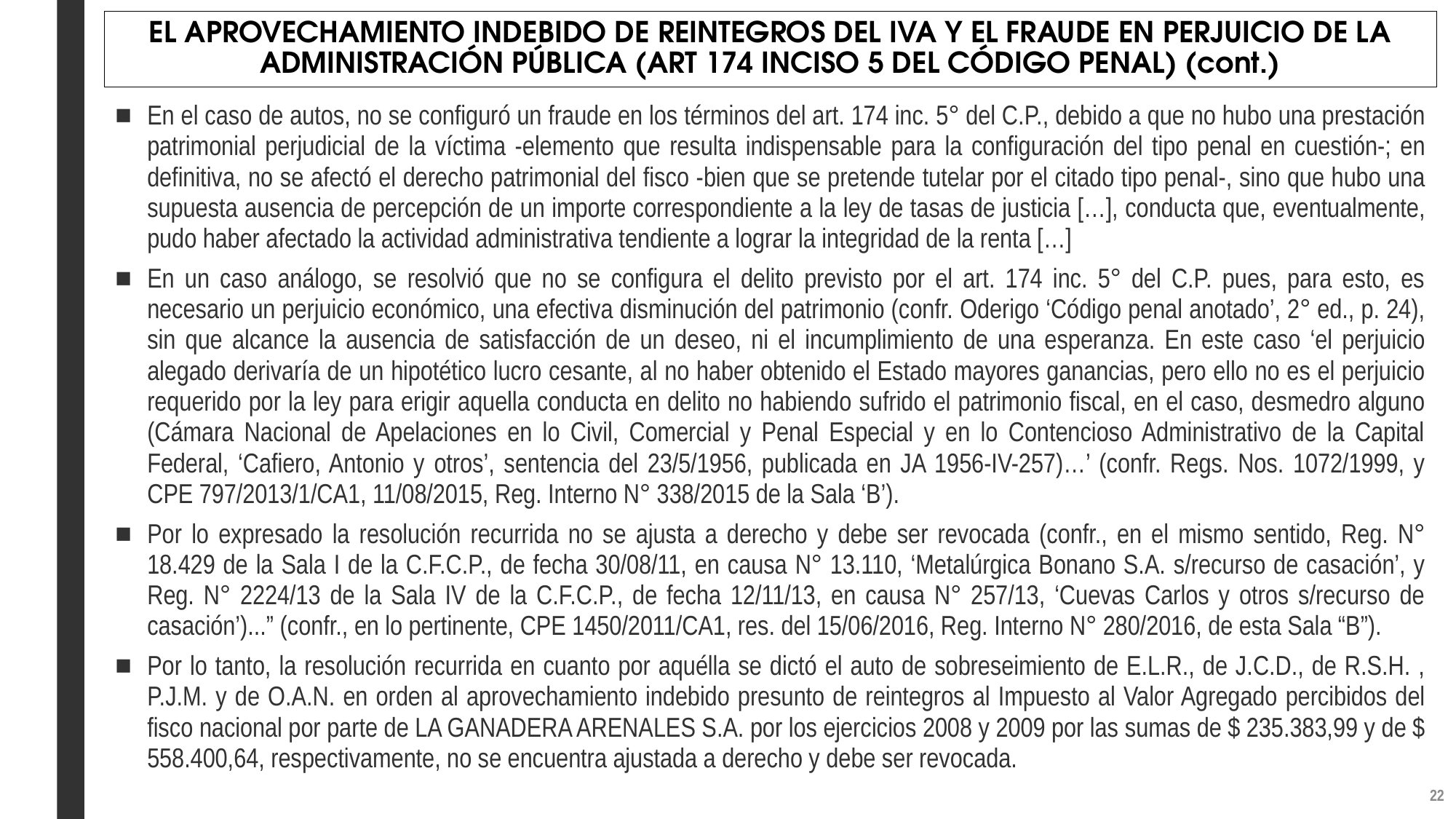

# EL APROVECHAMIENTO INDEBIDO DE REINTEGROS DEL IVA Y EL FRAUDE EN PERJUICIO DE LA ADMINISTRACIÓN PÚBLICA (ART 174 INCISO 5 DEL CÓDIGO PENAL) (cont.)
En el caso de autos, no se configuró un fraude en los términos del art. 174 inc. 5° del C.P., debido a que no hubo una prestación patrimonial perjudicial de la víctima -elemento que resulta indispensable para la configuración del tipo penal en cuestión-; en definitiva, no se afectó el derecho patrimonial del fisco -bien que se pretende tutelar por el citado tipo penal-, sino que hubo una supuesta ausencia de percepción de un importe correspondiente a la ley de tasas de justicia […], conducta que, eventualmente, pudo haber afectado la actividad administrativa tendiente a lograr la integridad de la renta […]
En un caso análogo, se resolvió que no se configura el delito previsto por el art. 174 inc. 5° del C.P. pues, para esto, es necesario un perjuicio económico, una efectiva disminución del patrimonio (confr. Oderigo ‘Código penal anotado’, 2° ed., p. 24), sin que alcance la ausencia de satisfacción de un deseo, ni el incumplimiento de una esperanza. En este caso ‘el perjuicio alegado derivaría de un hipotético lucro cesante, al no haber obtenido el Estado mayores ganancias, pero ello no es el perjuicio requerido por la ley para erigir aquella conducta en delito no habiendo sufrido el patrimonio fiscal, en el caso, desmedro alguno (Cámara Nacional de Apelaciones en lo Civil, Comercial y Penal Especial y en lo Contencioso Administrativo de la Capital Federal, ‘Cafiero, Antonio y otros’, sentencia del 23/5/1956, publicada en JA 1956-IV-257)…’ (confr. Regs. Nos. 1072/1999, y CPE 797/2013/1/CA1, 11/08/2015, Reg. Interno N° 338/2015 de la Sala ‘B’).
Por lo expresado la resolución recurrida no se ajusta a derecho y debe ser revocada (confr., en el mismo sentido, Reg. N° 18.429 de la Sala I de la C.F.C.P., de fecha 30/08/11, en causa N° 13.110, ‘Metalúrgica Bonano S.A. s/recurso de casación’, y Reg. N° 2224/13 de la Sala IV de la C.F.C.P., de fecha 12/11/13, en causa N° 257/13, ‘Cuevas Carlos y otros s/recurso de casación’)...” (confr., en lo pertinente, CPE 1450/2011/CA1, res. del 15/06/2016, Reg. Interno N° 280/2016, de esta Sala “B”).
Por lo tanto, la resolución recurrida en cuanto por aquélla se dictó el auto de sobreseimiento de E.L.R., de J.C.D., de R.S.H. , P.J.M. y de O.A.N. en orden al aprovechamiento indebido presunto de reintegros al Impuesto al Valor Agregado percibidos del fisco nacional por parte de LA GANADERA ARENALES S.A. por los ejercicios 2008 y 2009 por las sumas de $ 235.383,99 y de $ 558.400,64, respectivamente, no se encuentra ajustada a derecho y debe ser revocada.
22